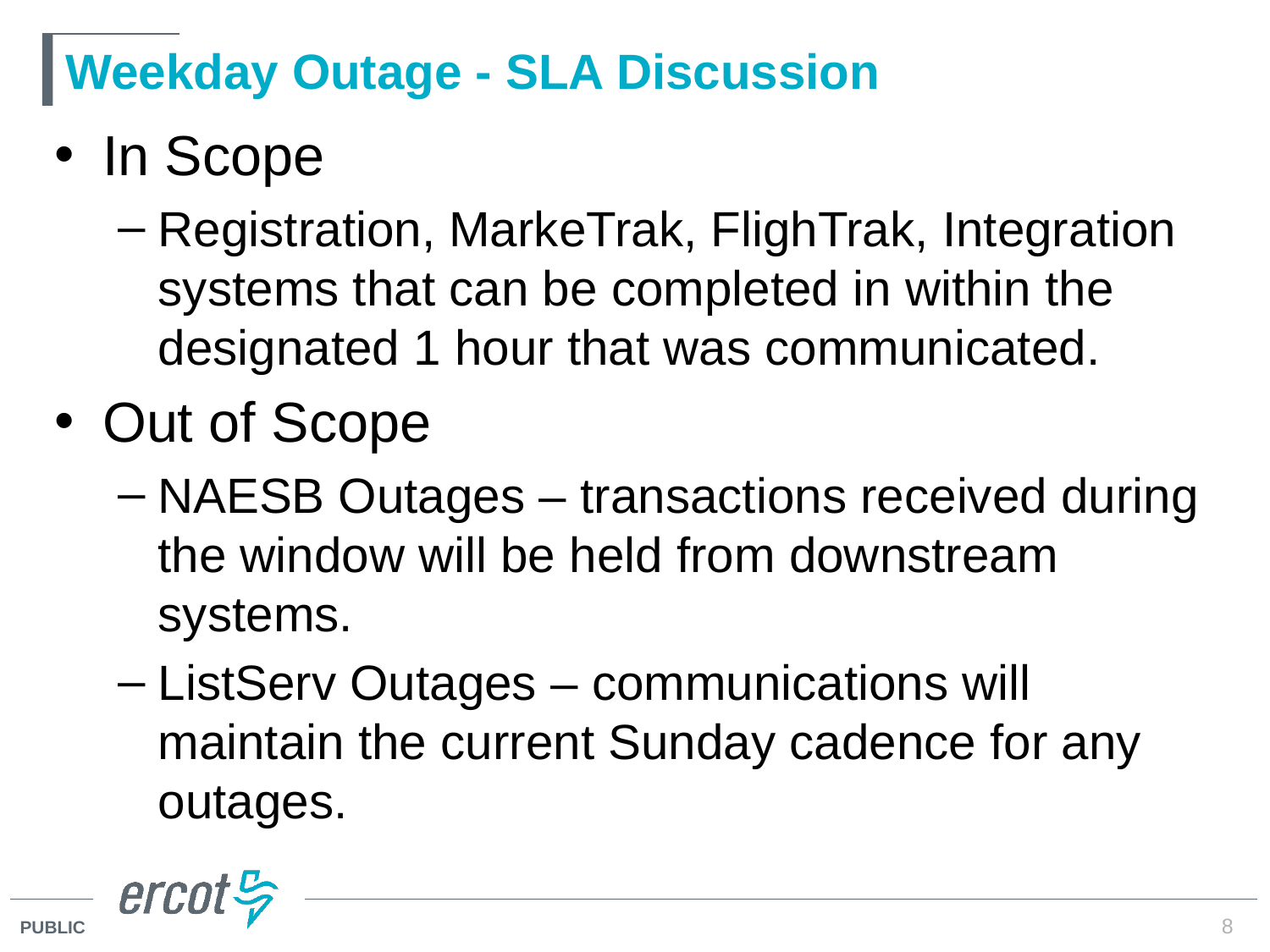

# Weekday Outage - SLA Discussion
In Scope
Registration, MarkeTrak, FlighTrak, Integration systems that can be completed in within the designated 1 hour that was communicated.
Out of Scope
NAESB Outages – transactions received during the window will be held from downstream systems.
ListServ Outages – communications will maintain the current Sunday cadence for any outages.

8